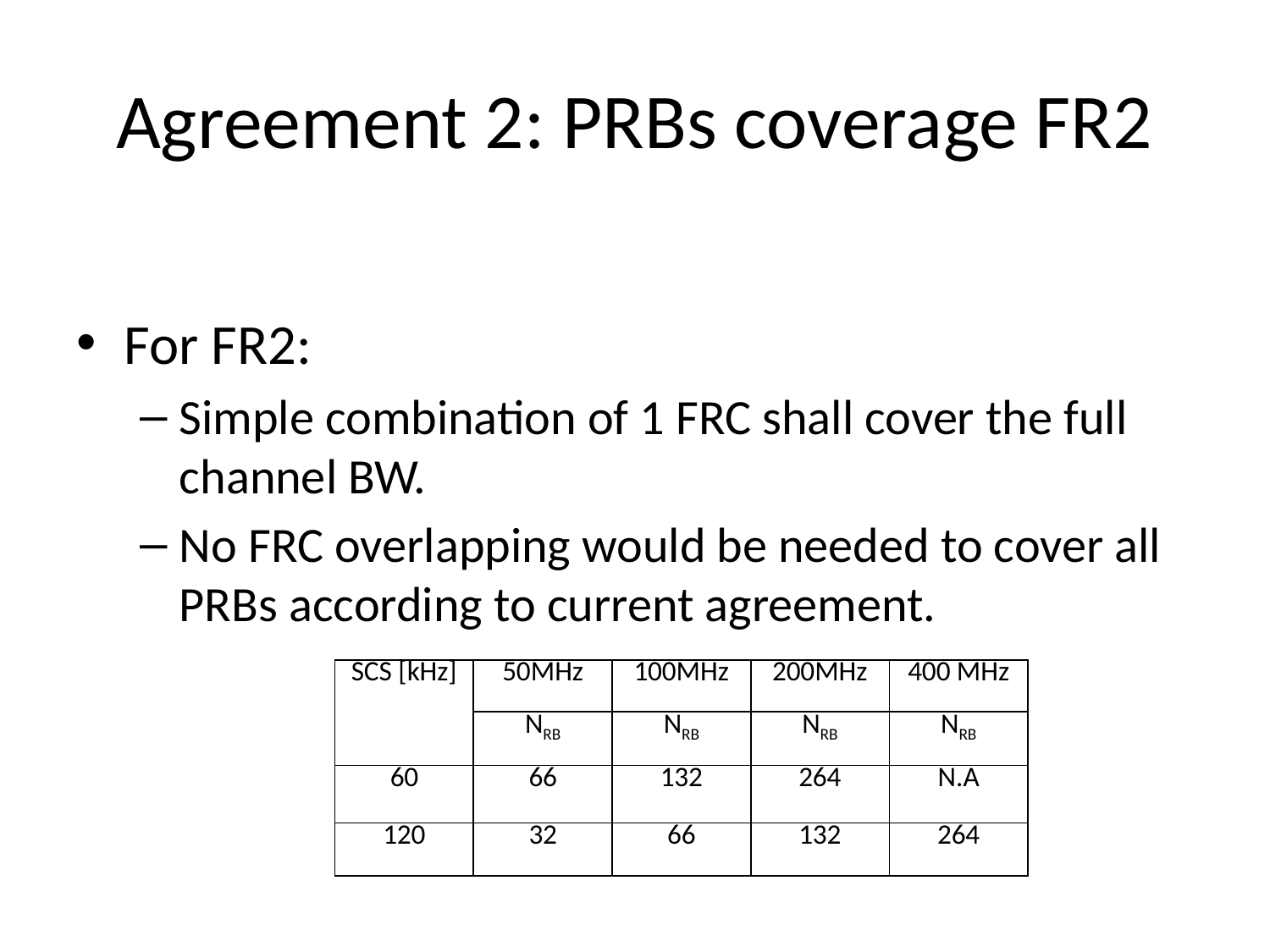

# Agreement 2: PRBs coverage FR2

For FR2:
Simple combination of 1 FRC shall cover the full channel BW.
No FRC overlapping would be needed to cover all PRBs according to current agreement.

| SCS [kHz] | 50MHz | 100MHz | 200MHz | 400 MHz |
| --- | --- | --- | --- | --- |
|  | NRB | NRB | NRB | NRB |
| 60 | 66 | 132 | 264 | N.A |
| 120 | 32 | 66 | 132 | 264 |